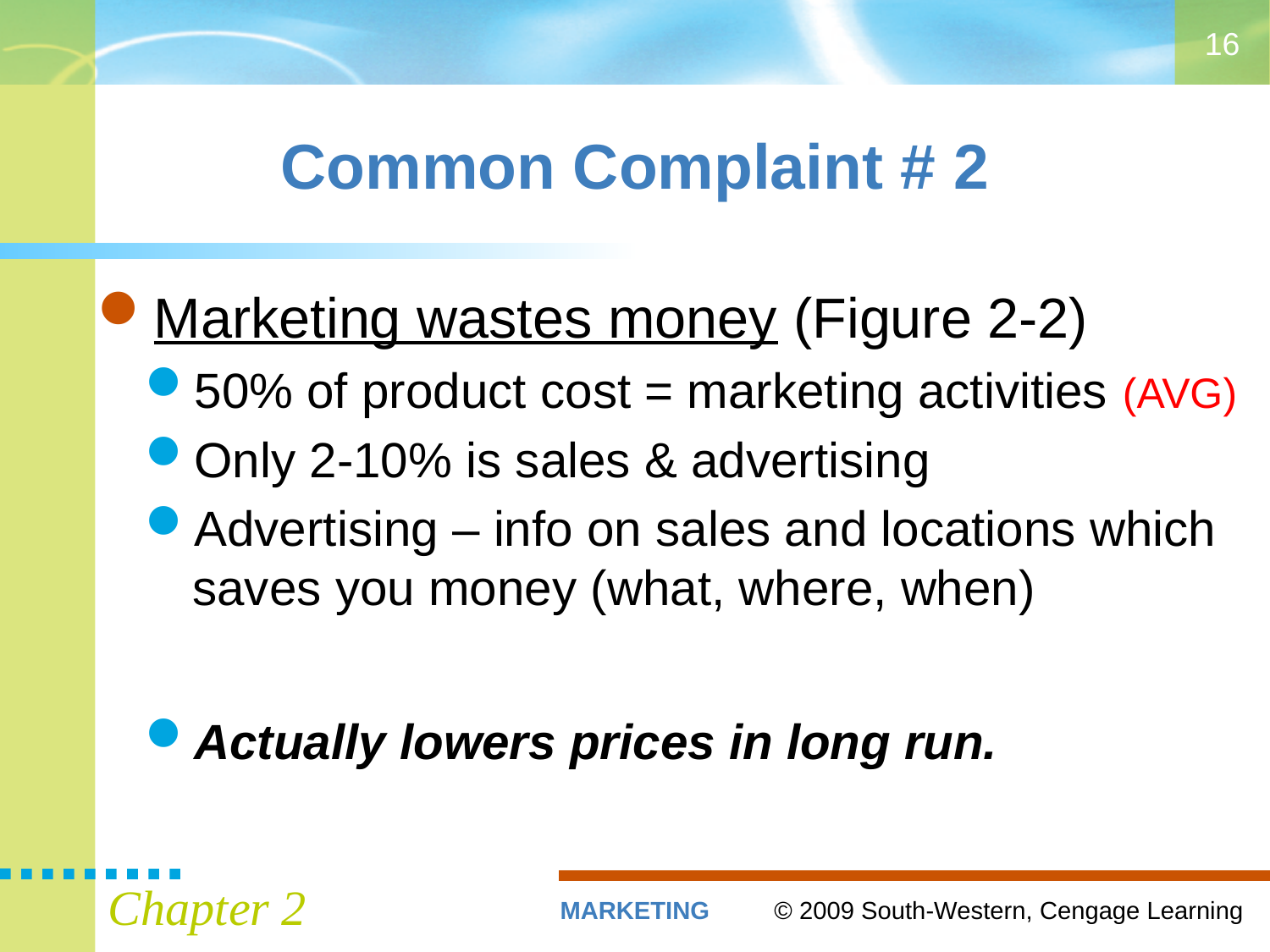

16
# Common Complaint # 2
Marketing wastes money (Figure 2-2)
50% of product cost = marketing activities (AVG)
Only 2-10% is sales & advertising
Advertising – info on sales and locations which saves you money (what, where, when)

Actually lowers prices in long run.
Chapter 2